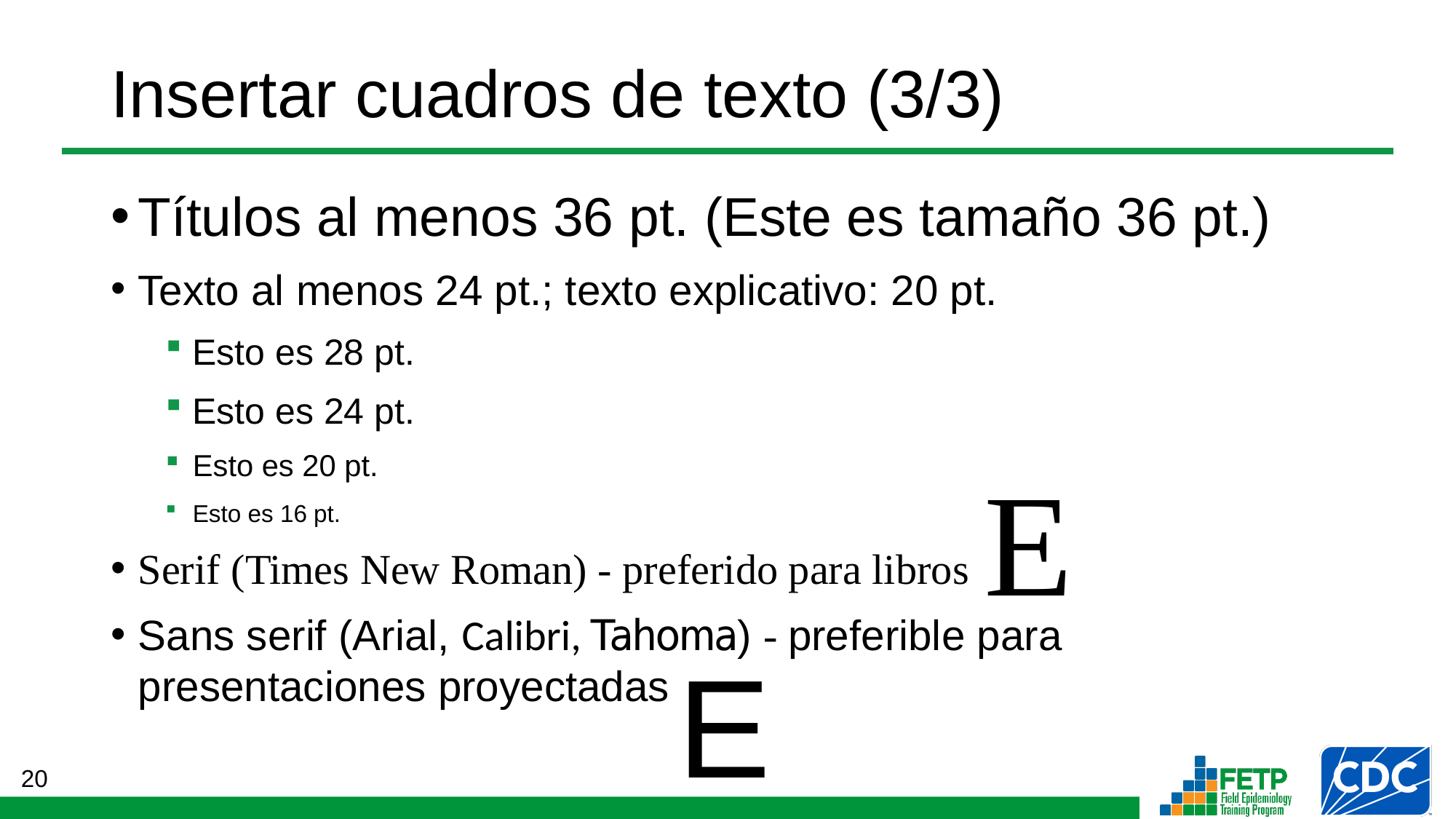

# Insertar cuadros de texto (3/3)
Títulos al menos 36 pt. (Este es tamaño 36 pt.)
Texto al menos 24 pt.; texto explicativo: 20 pt.
Esto es 28 pt.
Esto es 24 pt.
Esto es 20 pt.
Esto es 16 pt.
Serif (Times New Roman) - preferido para libros
Sans serif (Arial, Calibri, Tahoma) - preferible para
presentaciones proyectadas
E
E